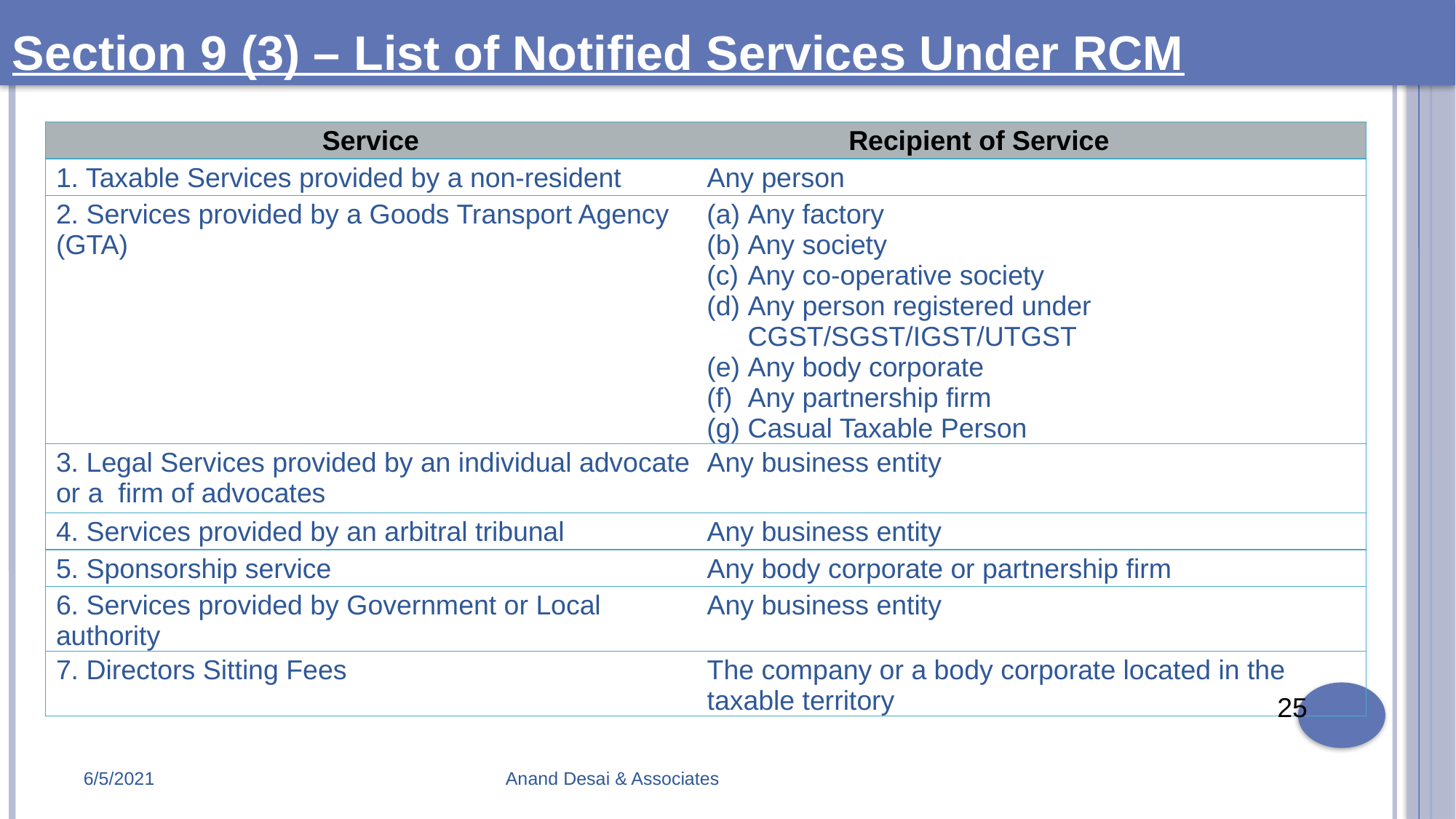

Section 9 (3) – List of Notified Services Under RCM
| Service | Recipient of Service |
| --- | --- |
| 1. Taxable Services provided by a non-resident | Any person |
| 2. Services provided by a Goods Transport Agency (GTA) | Any factory Any society Any co-operative society Any person registered under CGST/SGST/IGST/UTGST Any body corporate Any partnership firm Casual Taxable Person |
| 3. Legal Services provided by an individual advocate or a firm of advocates | Any business entity |
| 4. Services provided by an arbitral tribunal | Any business entity |
| 5. Sponsorship service | Any body corporate or partnership firm |
| 6. Services provided by Government or Local authority | Any business entity |
| 7. Directors Sitting Fees | The company or a body corporate located in the taxable territory |
25
6/5/2021
Anand Desai & Associates